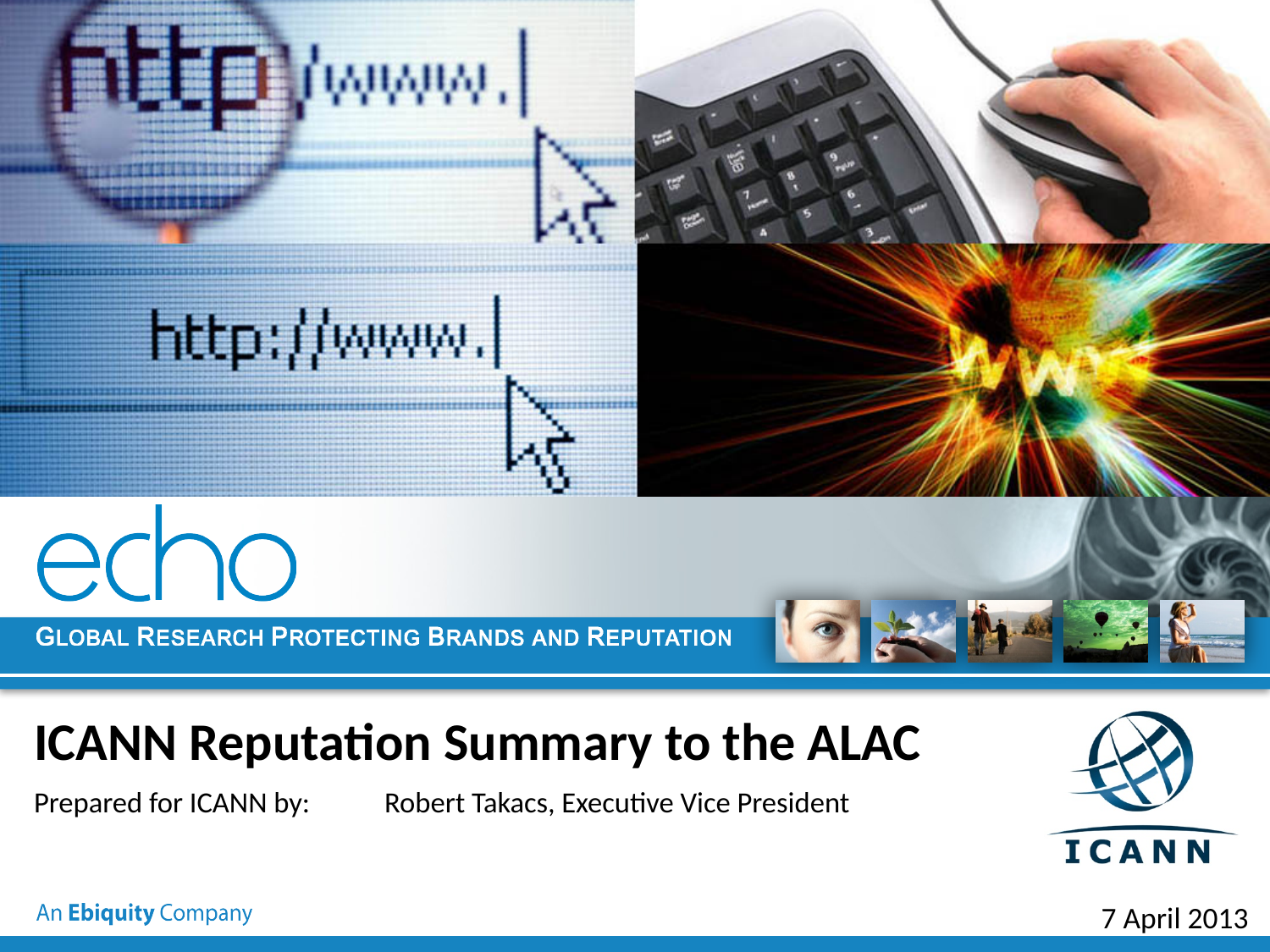

# ICANN Reputation Summary to the ALAC
Prepared for ICANN by:	Robert Takacs, Executive Vice President